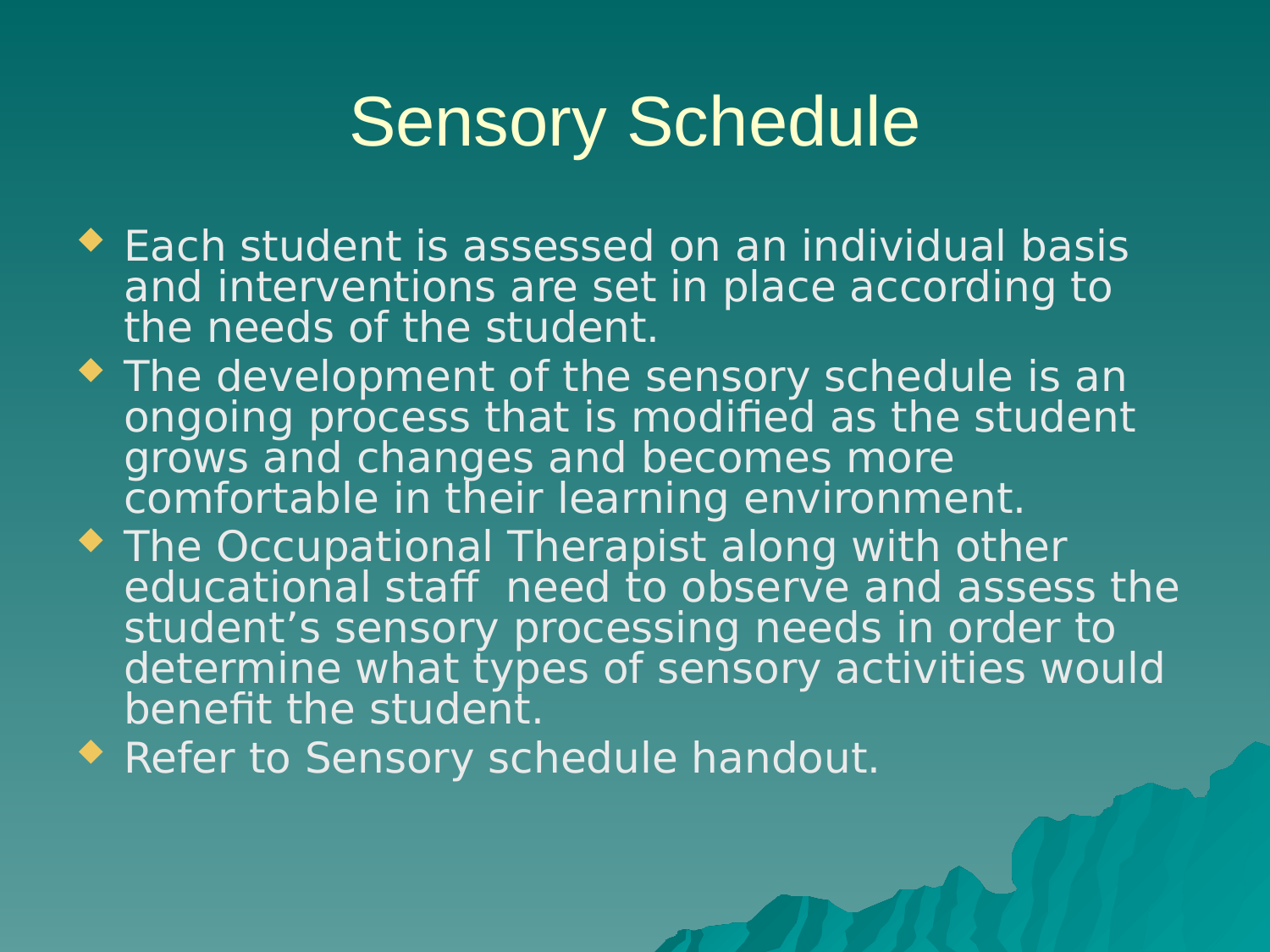

# Sensory Schedule
Each student is assessed on an individual basis and interventions are set in place according to the needs of the student.
The development of the sensory schedule is an ongoing process that is modified as the student grows and changes and becomes more comfortable in their learning environment.
The Occupational Therapist along with other educational staff  need to observe and assess the student’s sensory processing needs in order to determine what types of sensory activities would benefit the student.
Refer to Sensory schedule handout.